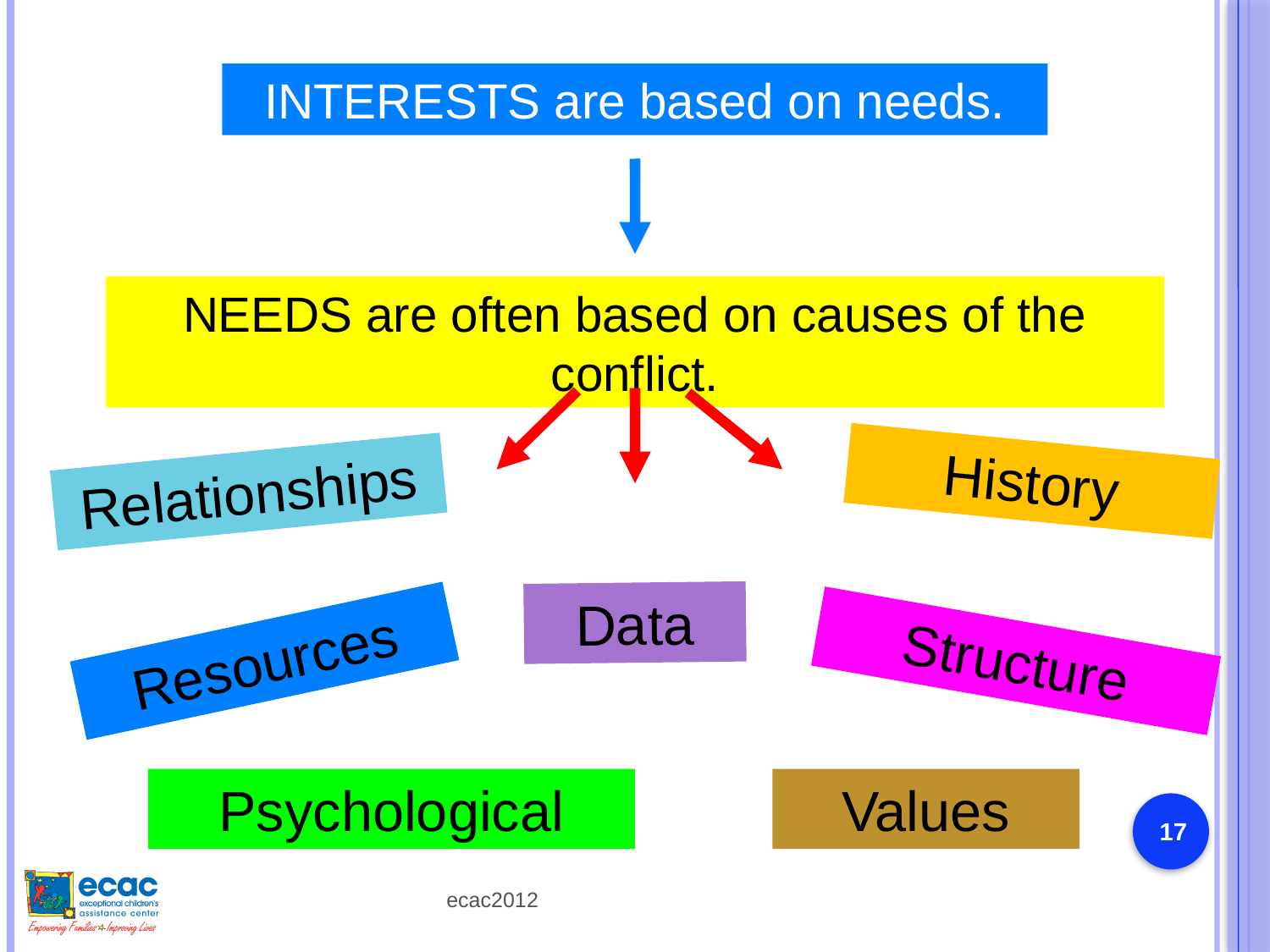

INTERESTS are based on needs.

NEEDS are often based on causes of the conflict.

History
Relationships
Data
Resources
Structure
Psychological
Values
17
ecac2012
17